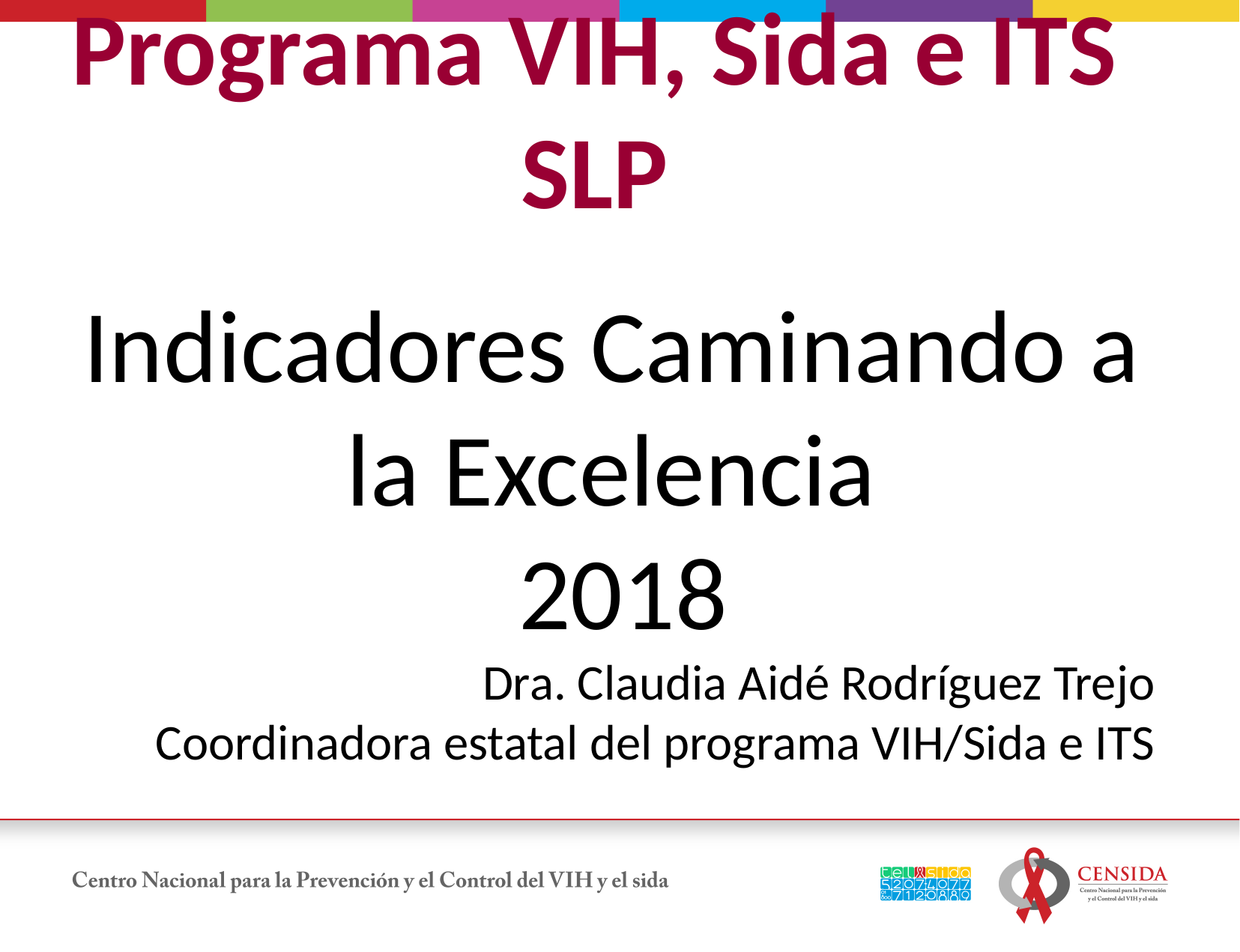

Programa VIH, Sida e ITS SLP
Indicadores Caminando a la Excelencia
 2018
Dra. Claudia Aidé Rodríguez Trejo
Coordinadora estatal del programa VIH/Sida e ITS